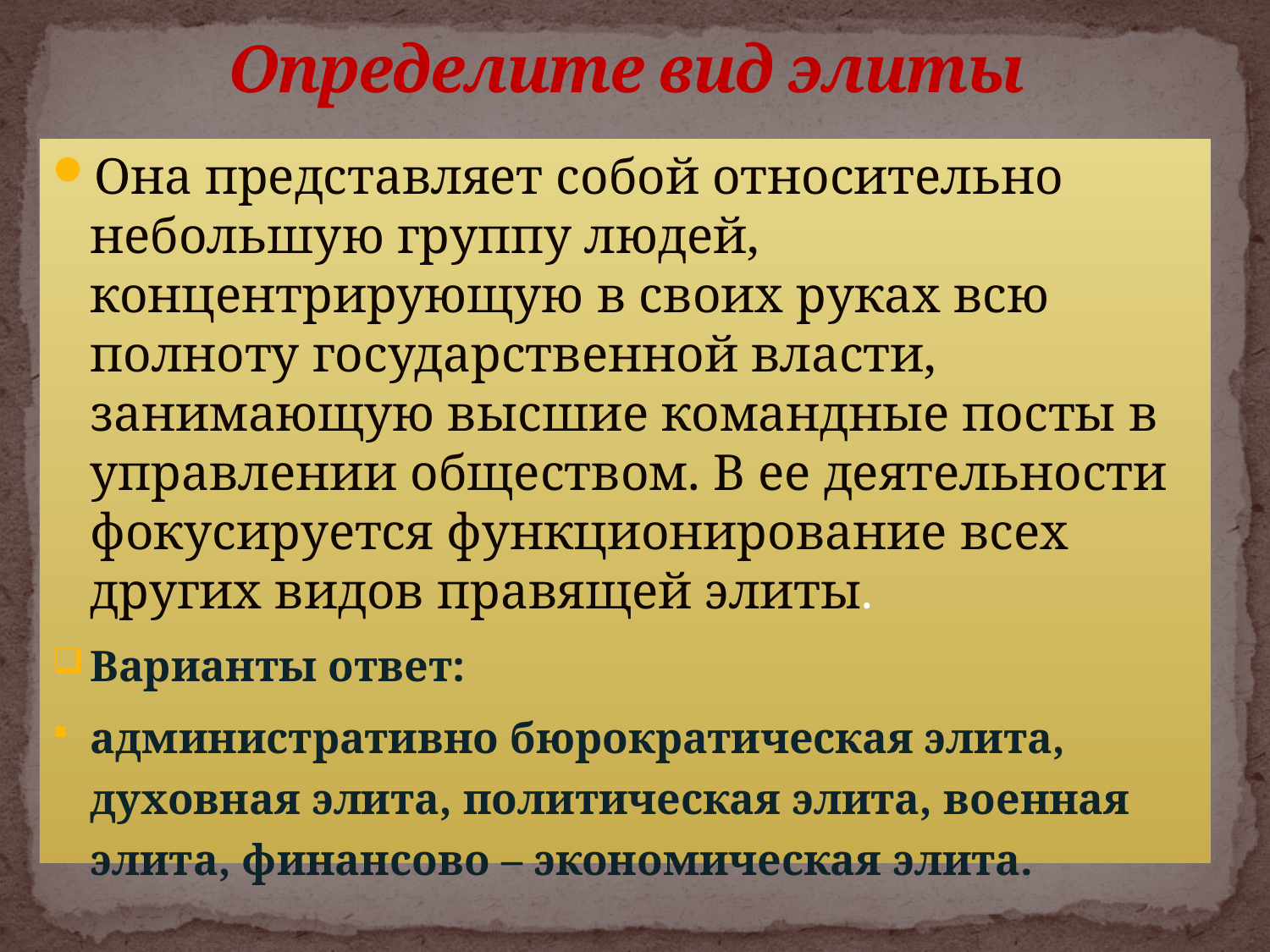

# Определите вид элиты
Она представляет собой относительно небольшую группу людей, концентрирующую в своих руках всю полноту государственной власти, занимающую высшие командные посты в управлении обществом. В ее деятельности фокусируется функционирование всех других видов правящей элиты.
Варианты ответ:
административно бюрократическая элита, духовная элита, политическая элита, военная элита, финансово – экономическая элита.